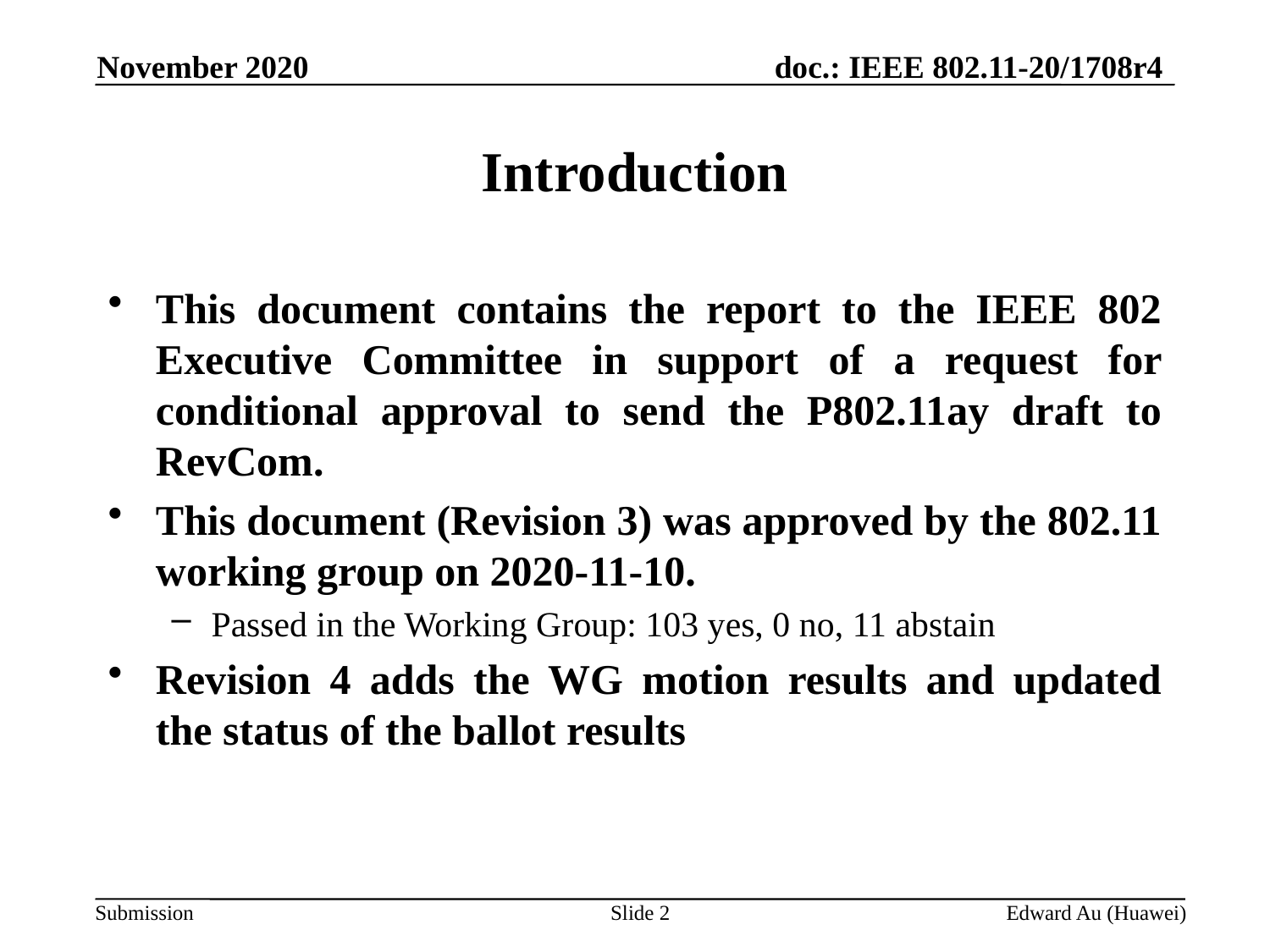

November 2020
# Introduction
This document contains the report to the IEEE 802 Executive Committee in support of a request for conditional approval to send the P802.11ay draft to RevCom.
This document (Revision 3) was approved by the 802.11 working group on 2020-11-10.
Passed in the Working Group: 103 yes, 0 no, 11 abstain
Revision 4 adds the WG motion results and updated the status of the ballot results

Slide 2
Edward Au (Huawei)